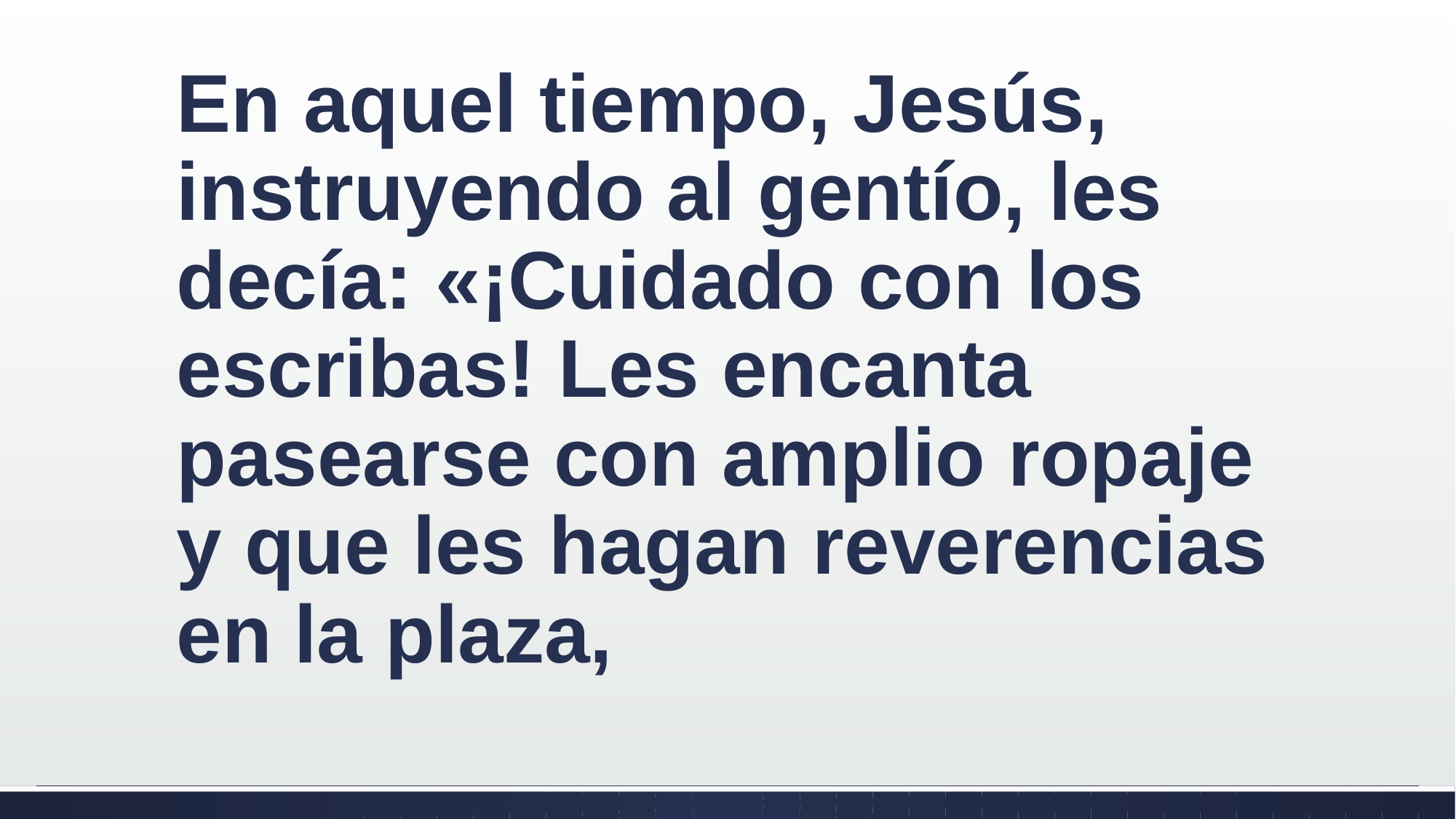

#
En aquel tiempo, Jesús, instruyendo al gentío, les decía: «¡Cuidado con los escribas! Les encanta pasearse con amplio ropaje y que les hagan reverencias en la plaza,